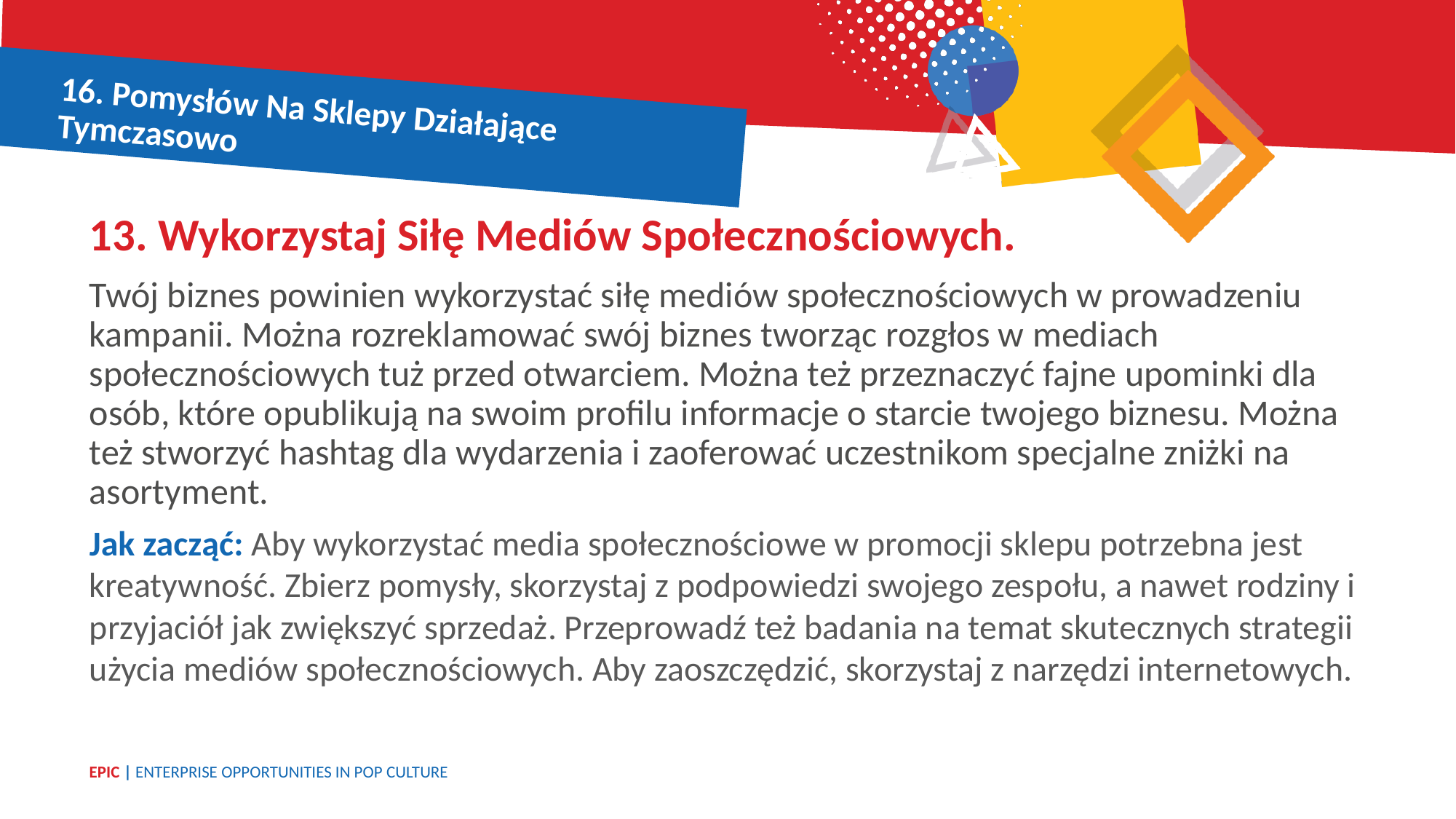

16. Pomysłów Na Sklepy Działające Tymczasowo
13. Wykorzystaj Siłę Mediów Społecznościowych.
Twój biznes powinien wykorzystać siłę mediów społecznościowych w prowadzeniu kampanii. Można rozreklamować swój biznes tworząc rozgłos w mediach społecznościowych tuż przed otwarciem. Można też przeznaczyć fajne upominki dla osób, które opublikują na swoim profilu informacje o starcie twojego biznesu. Można też stworzyć hashtag dla wydarzenia i zaoferować uczestnikom specjalne zniżki na asortyment.
Jak zacząć: Aby wykorzystać media społecznościowe w promocji sklepu potrzebna jest kreatywność. Zbierz pomysły, skorzystaj z podpowiedzi swojego zespołu, a nawet rodziny i przyjaciół jak zwiększyć sprzedaż. Przeprowadź też badania na temat skutecznych strategii użycia mediów społecznościowych. Aby zaoszczędzić, skorzystaj z narzędzi internetowych.